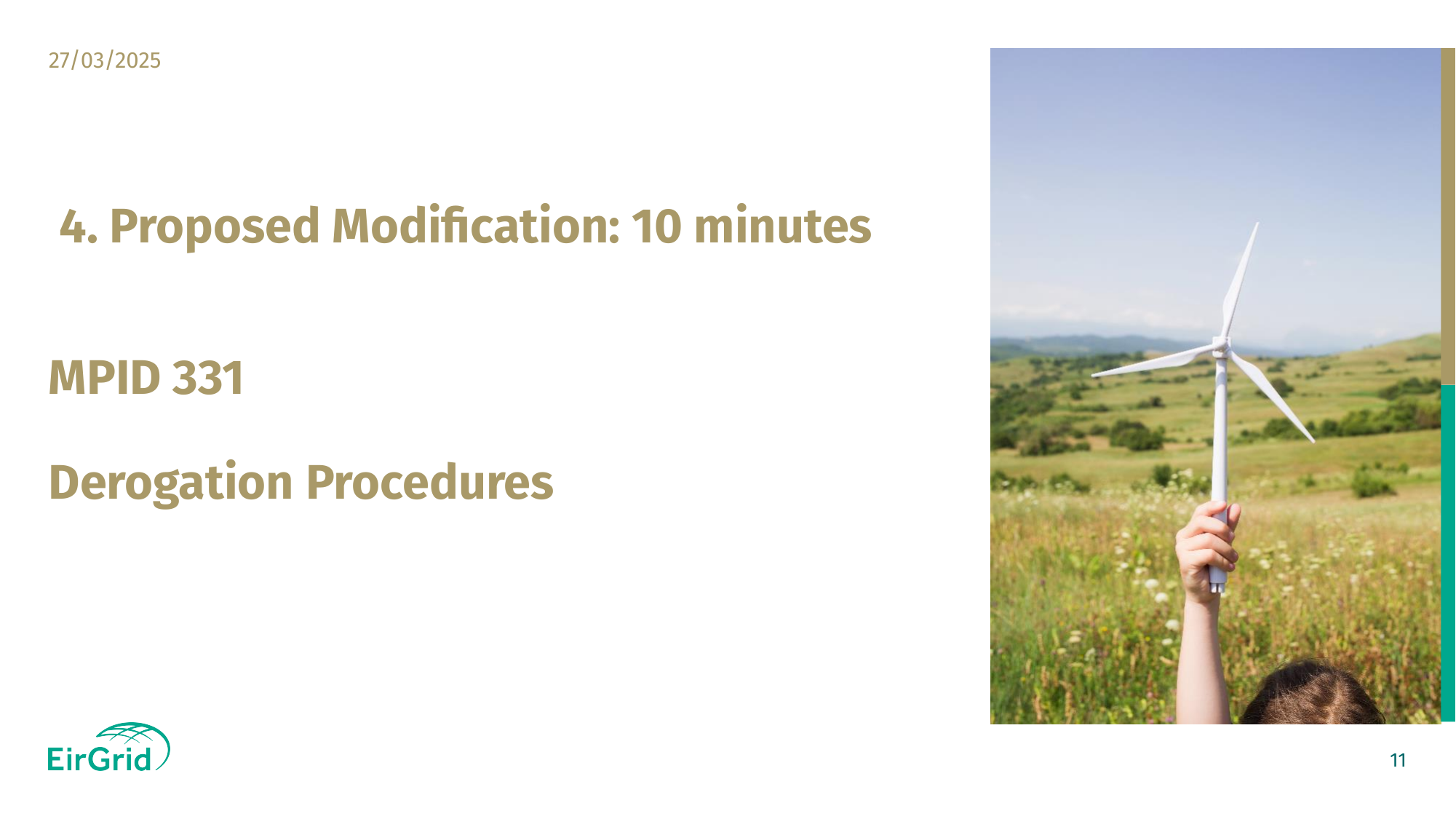

27/03/2025
4. Proposed Modification: 10 minutes
# MPID 331 Derogation Procedures
11